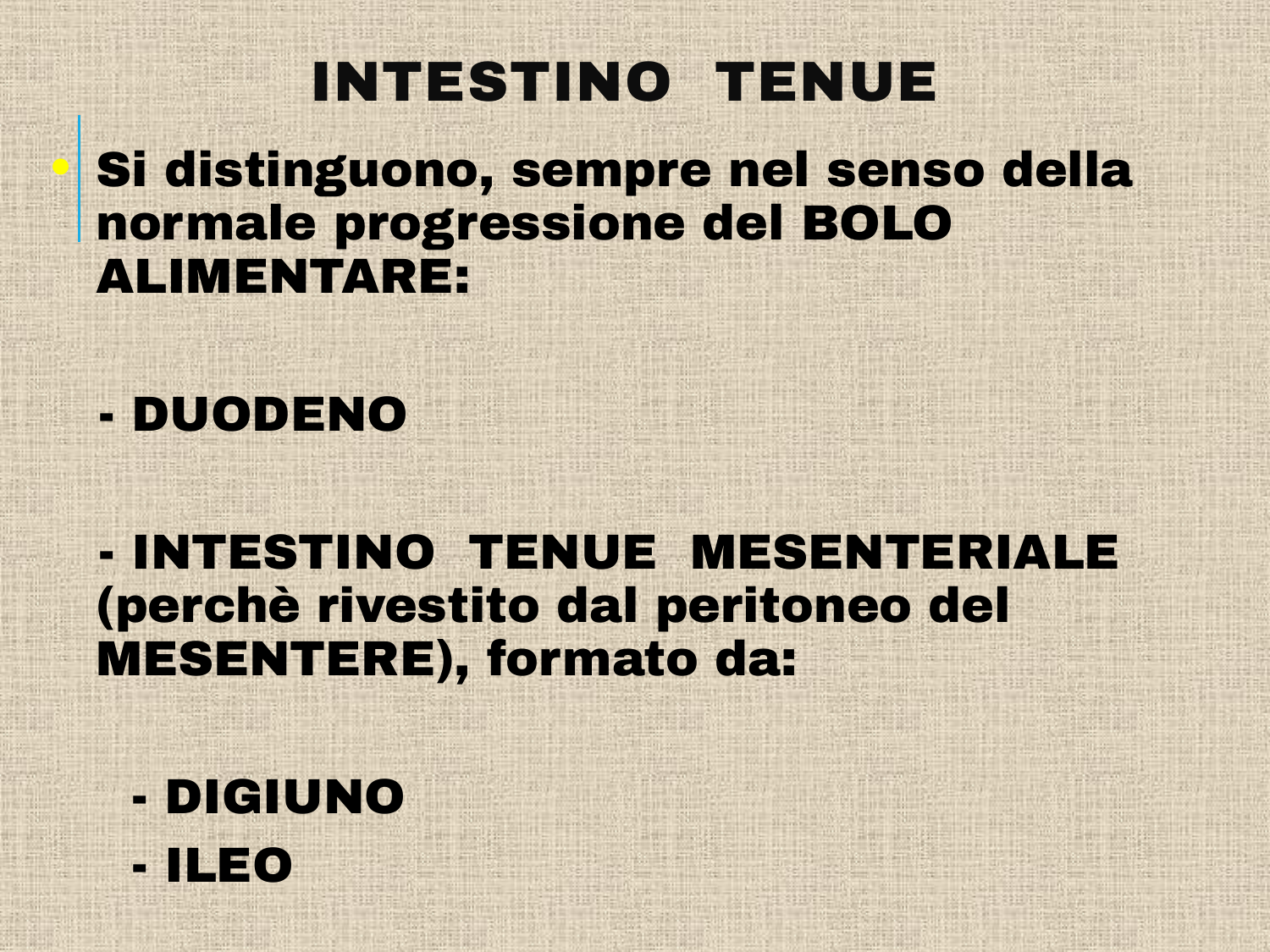

# INTESTINO  TENUE
Si distinguono, sempre nel senso della normale progressione del BOLO ALIMENTARE:

   - DUODENO

   - INTESTINO  TENUE  MESENTERIALE (perchè rivestito dal peritoneo del MESENTERE), formato da:

     - DIGIUNO
     - ILEO